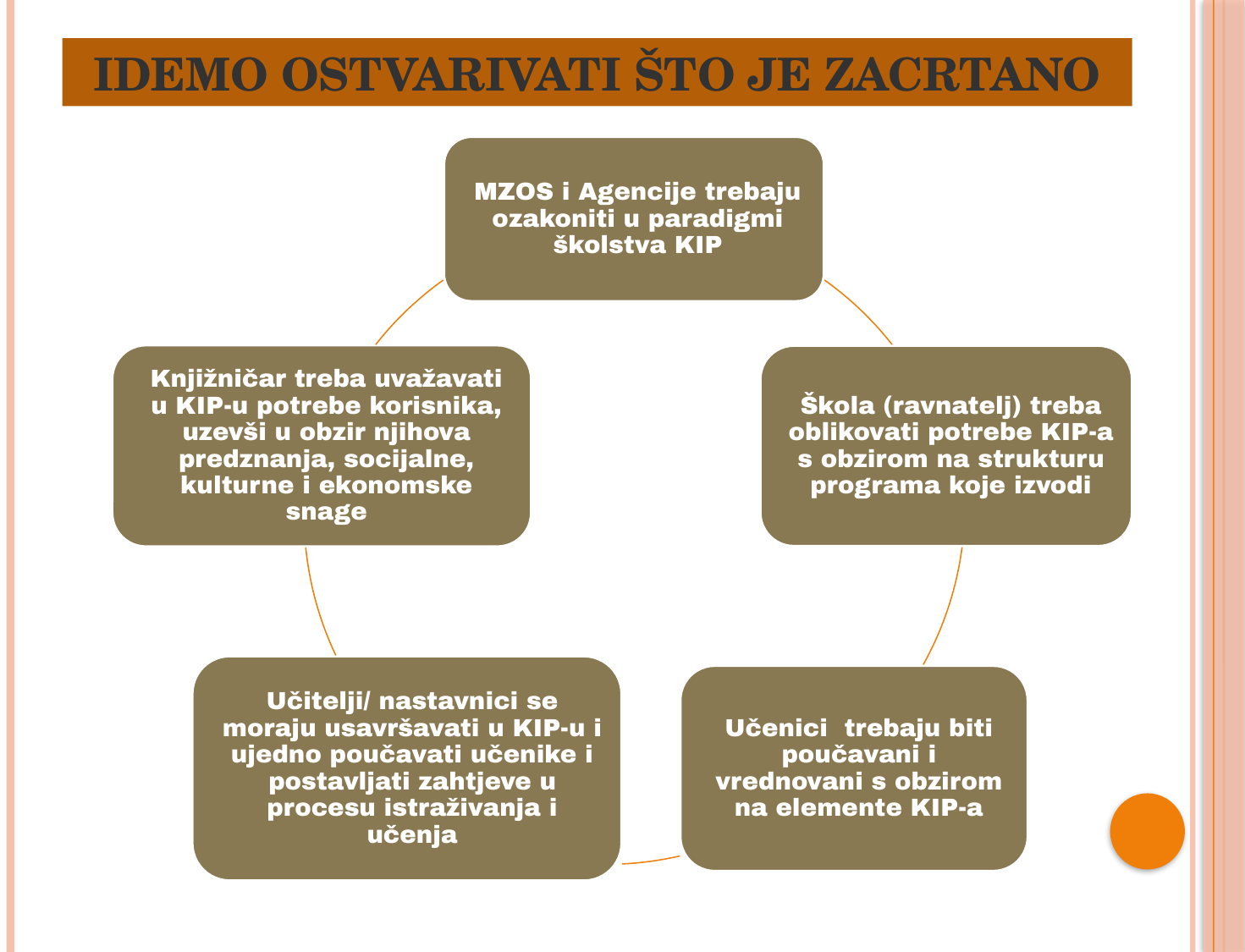

# Idemo ostvarivati što je zacrtano
MZOS i Agencije trebaju ozakoniti u paradigmi školstva KIP
Škola (ravnatelj) treba oblikovati potrebe KIP-a s obzirom na strukturu programa koje izvodi
Učenici  trebaju biti poučavani i vrednovani s obzirom na elemente KIP-a
Učitelji/ nastavnici se moraju usavršavati u KIP-u i ujedno poučavati učenike i postavljati zahtjeve u procesu istraživanja i učenja
Knjižničar treba uvažavati u KIP-u potrebe korisnika, uzevši u obzir njihova predznanja, socijalne, kulturne i ekonomske snage